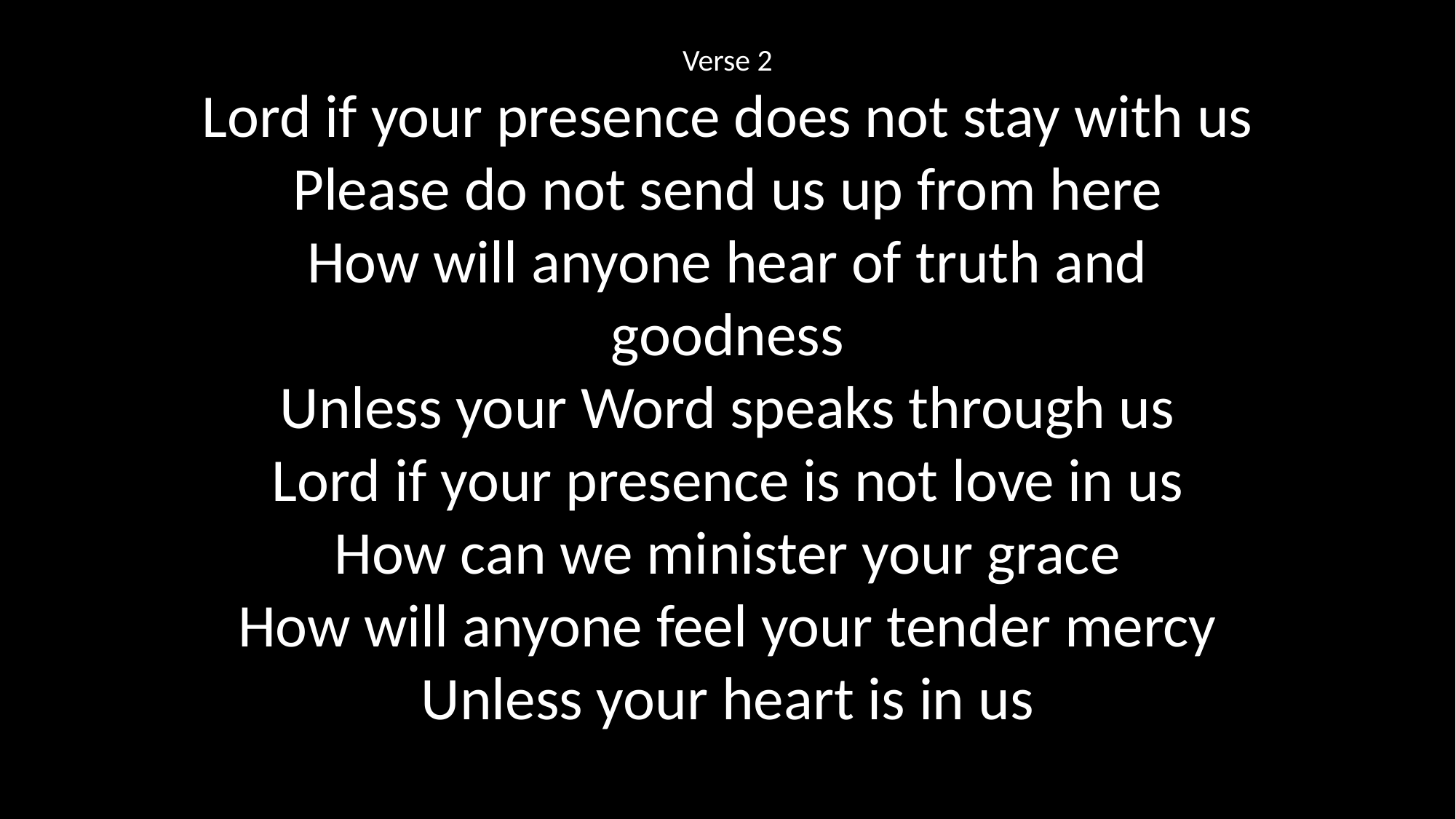

Verse 2
Lord if your presence does not stay with us
Please do not send us up from here
How will anyone hear of truth and goodness
Unless your Word speaks through us
Lord if your presence is not love in us
How can we minister your grace
How will anyone feel your tender mercy
Unless your heart is in us